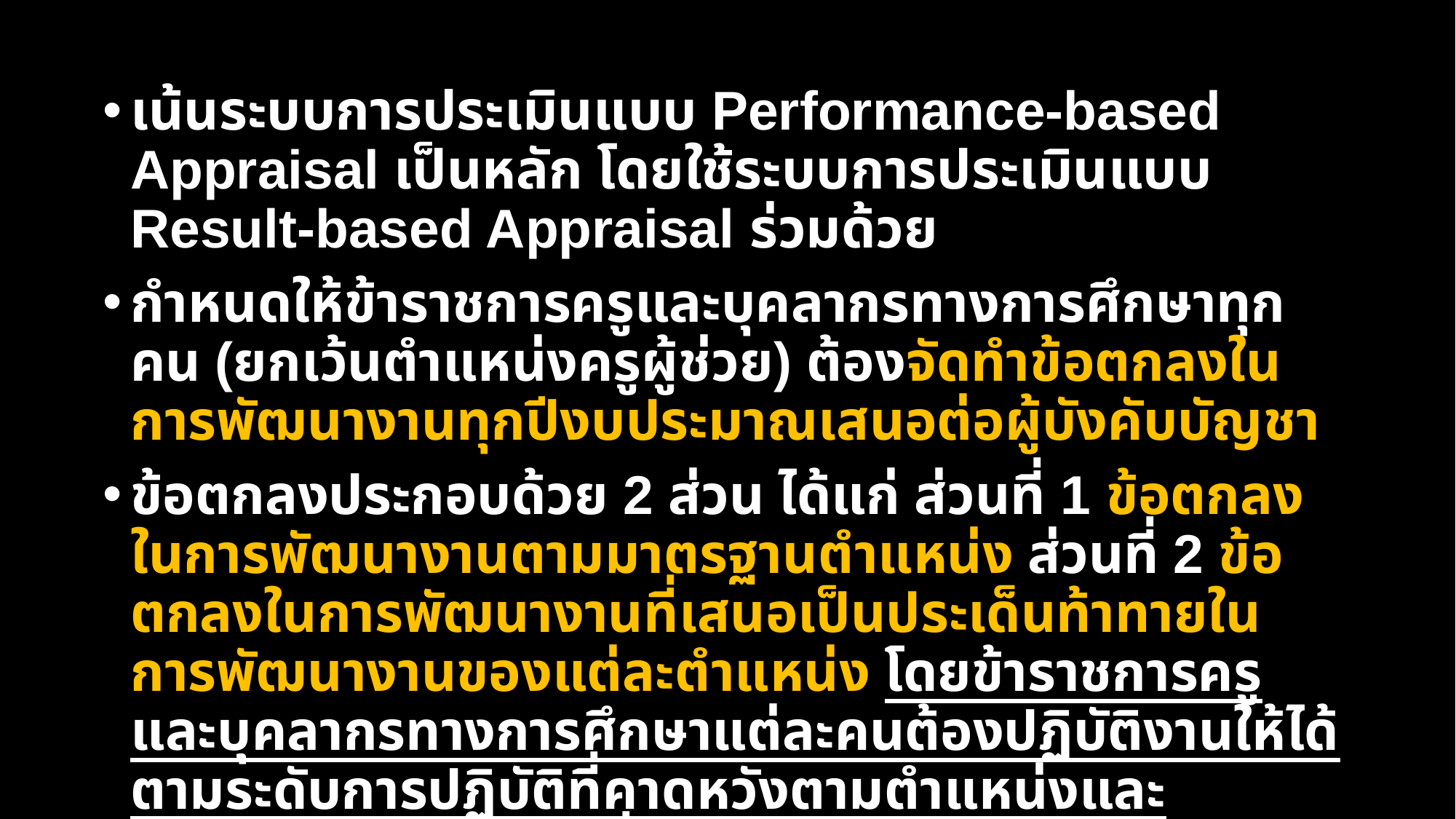

เน้นระบบการประเมินแบบ Performance-based Appraisal เป็นหลัก โดยใช้ระบบการประเมินแบบ Result-based Appraisal ร่วมด้วย
กำหนดให้ข้าราชการครูและบุคลากรทางการศึกษาทุกคน (ยกเว้นตำแหน่งครูผู้ช่วย) ต้องจัดทำข้อตกลงในการพัฒนางานทุกปีงบประมาณเสนอต่อผู้บังคับบัญชา
ข้อตกลงประกอบด้วย 2 ส่วน ได้แก่ ส่วนที่ 1 ข้อตกลงในการพัฒนางานตามมาตรฐานตำแหน่ง ส่วนที่ 2 ข้อตกลงในการพัฒนางานที่เสนอเป็นประเด็นท้าทายในการพัฒนางานของแต่ละตำแหน่ง โดยข้าราชการครูและบุคลากรทางการศึกษาแต่ละคนต้องปฏิบัติงานให้ได้ตามระดับการปฏิบัติที่คาดหวังตามตำแหน่งและวิทยฐานะของตนเอง ซึ่งในส่วนของการประเมินผลการปฏิบัติงานนั้น ผลการประเมินข้อตกลงการพัฒนางานจะนำมาใช้พิจารณาผลการประเมิน